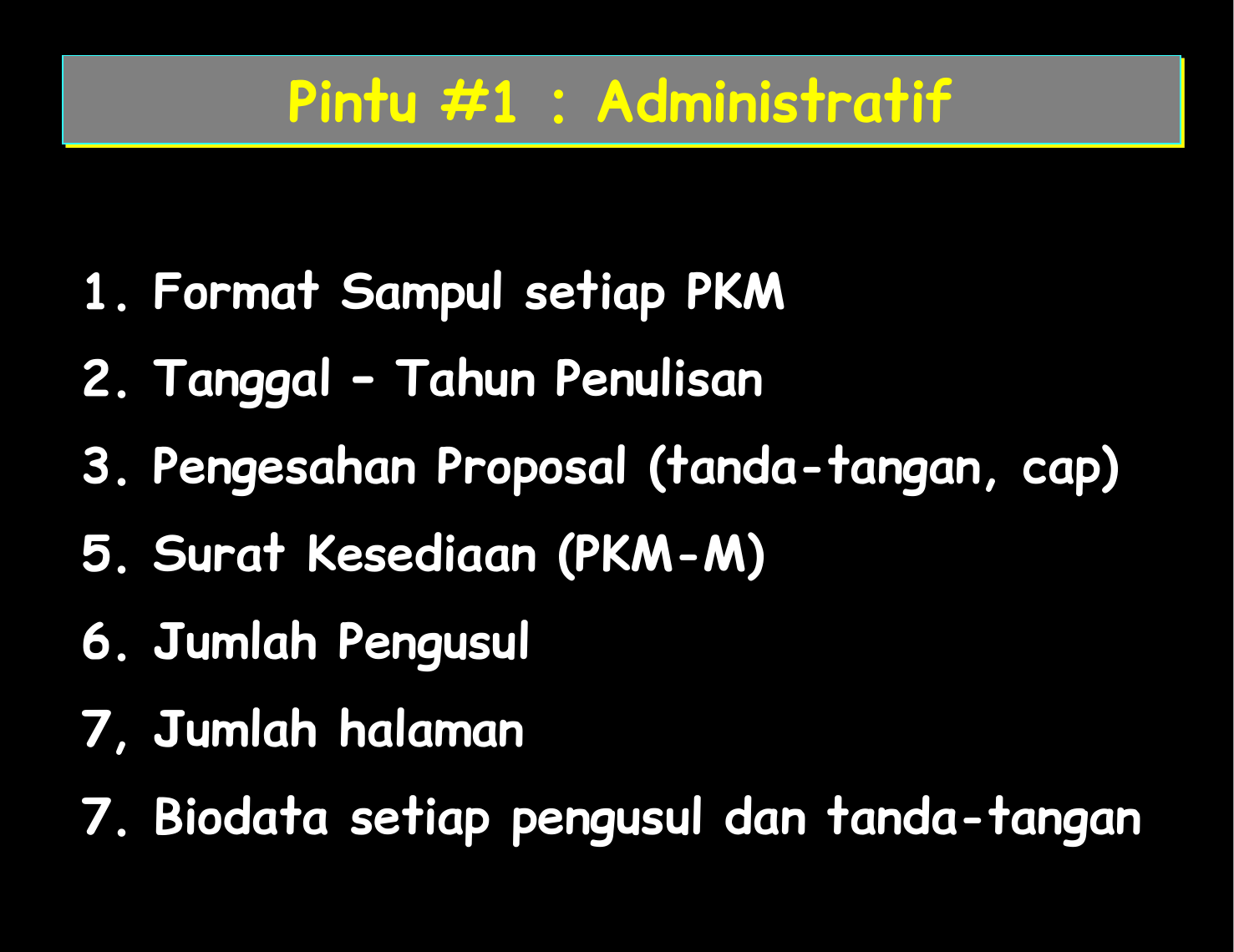

Pintu #1 : Administratif
1. Format Sampul setiap PKM
2. Tanggal – Tahun Penulisan
3. Pengesahan Proposal (tanda-tangan, cap)
5. Surat Kesediaan (PKM-M)
6. Jumlah Pengusul
7, Jumlah halaman
7. Biodata setiap pengusul dan tanda-tangan